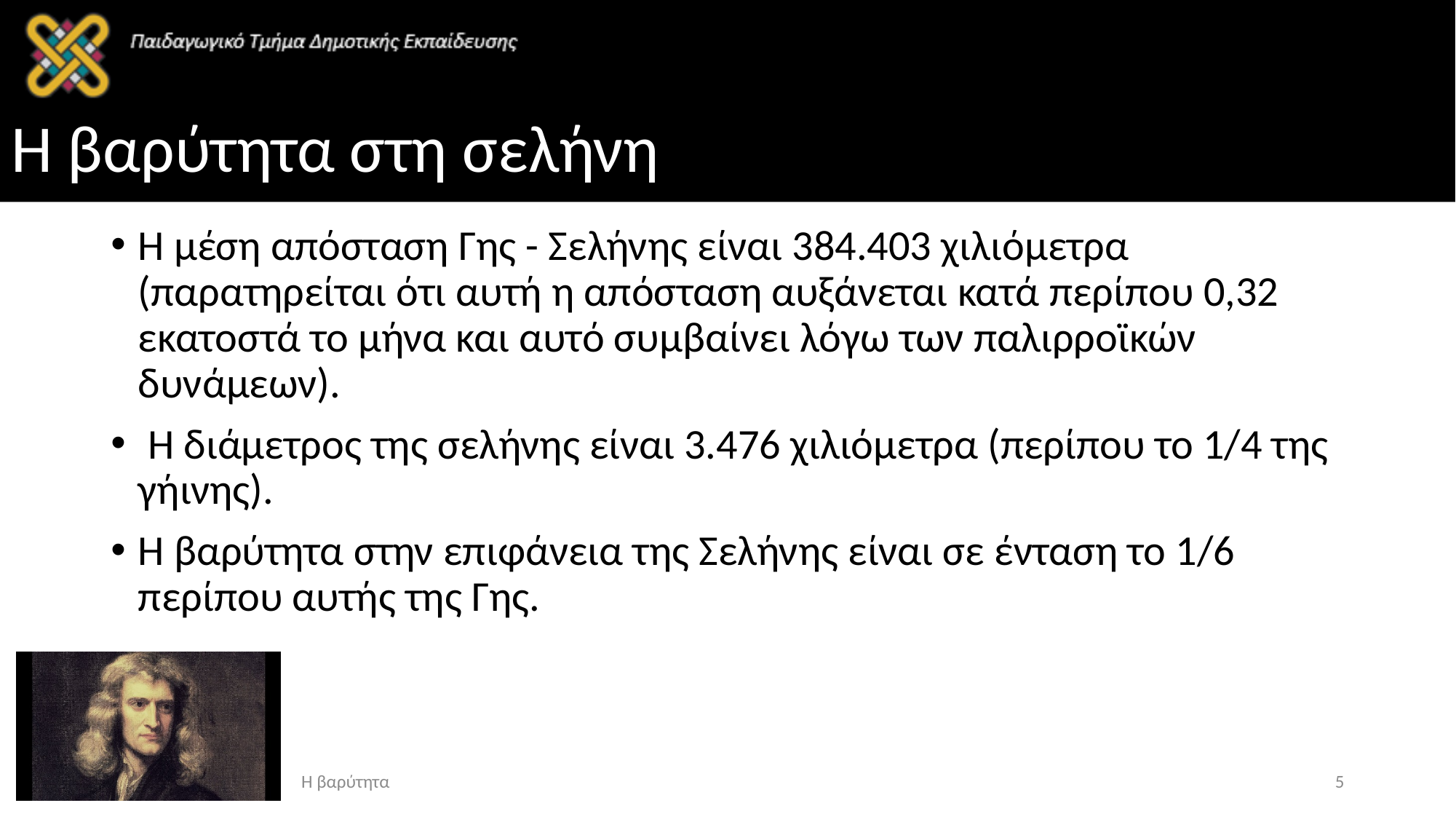

# Η βαρύτητα στη σελήνη
Η μέση απόσταση Γης - Σελήνης είναι 384.403 χιλιόμετρα (παρατηρείται ότι αυτή η απόσταση αυξάνεται κατά περίπου 0,32 εκατοστά το μήνα και αυτό συμβαίνει λόγω των παλιρροϊκών δυνάμεων).
 Η διάμετρος της σελήνης είναι 3.476 χιλιόμετρα (περίπου το 1/4 της γήινης).
Η βαρύτητα στην επιφάνεια της Σελήνης είναι σε ένταση το 1/6 περίπου αυτής της Γης.
Η βαρύτητα
5